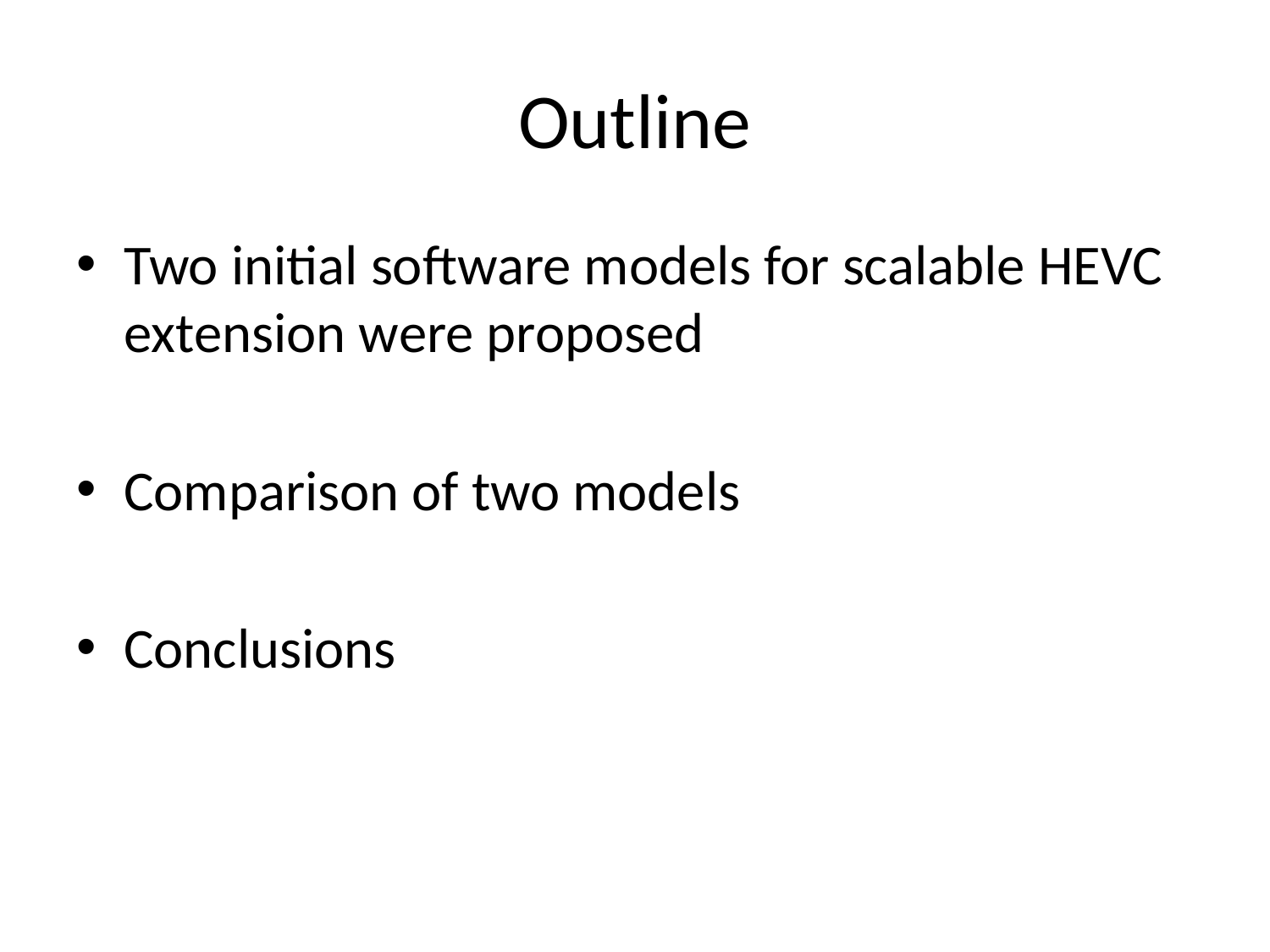

# Outline
Two initial software models for scalable HEVC extension were proposed

Comparison of two models

Conclusions